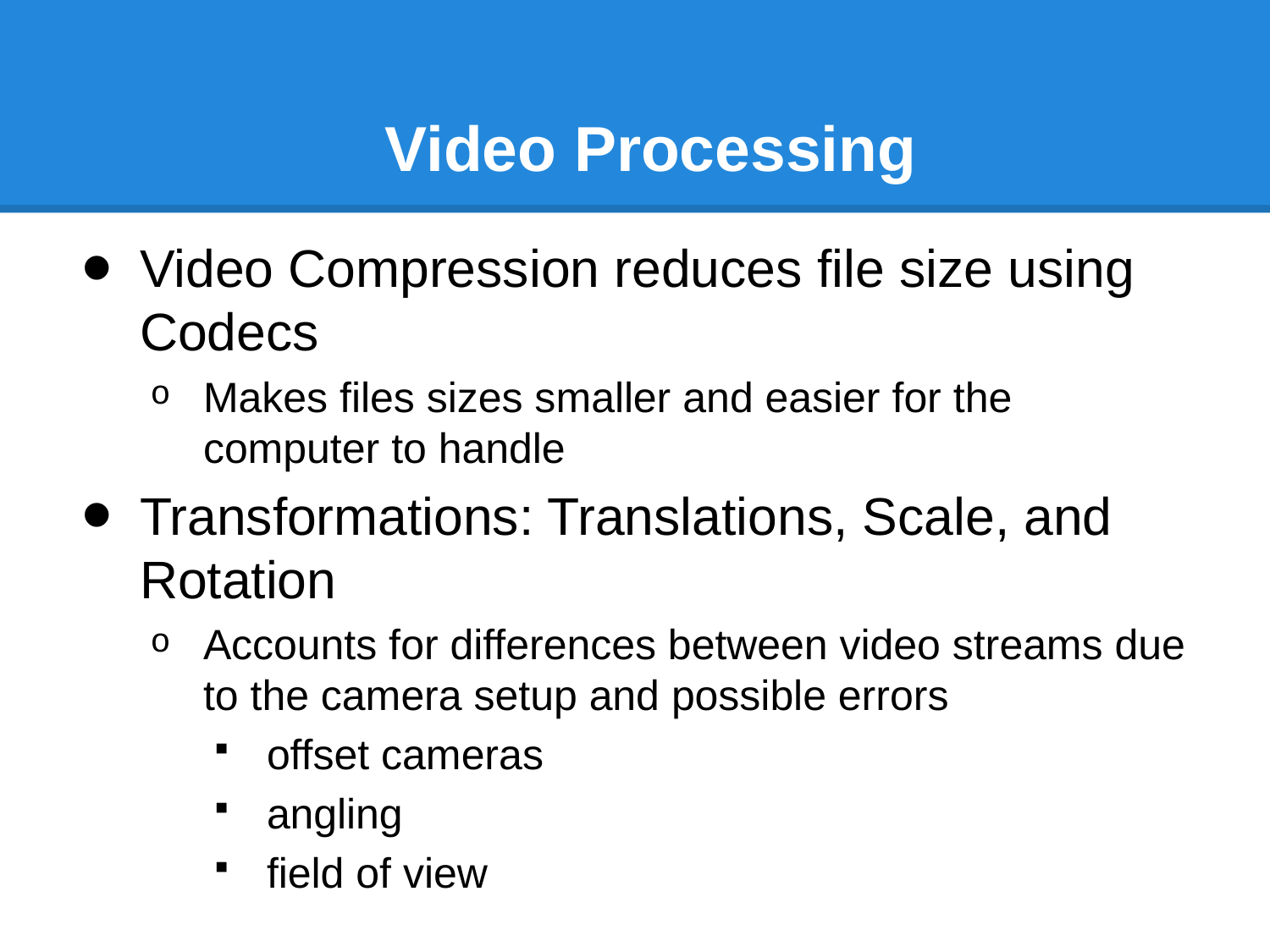

# Video Processing
Video Compression reduces file size using Codecs
Makes files sizes smaller and easier for the computer to handle
Transformations: Translations, Scale, and Rotation
Accounts for differences between video streams due to the camera setup and possible errors
offset cameras
angling
field of view